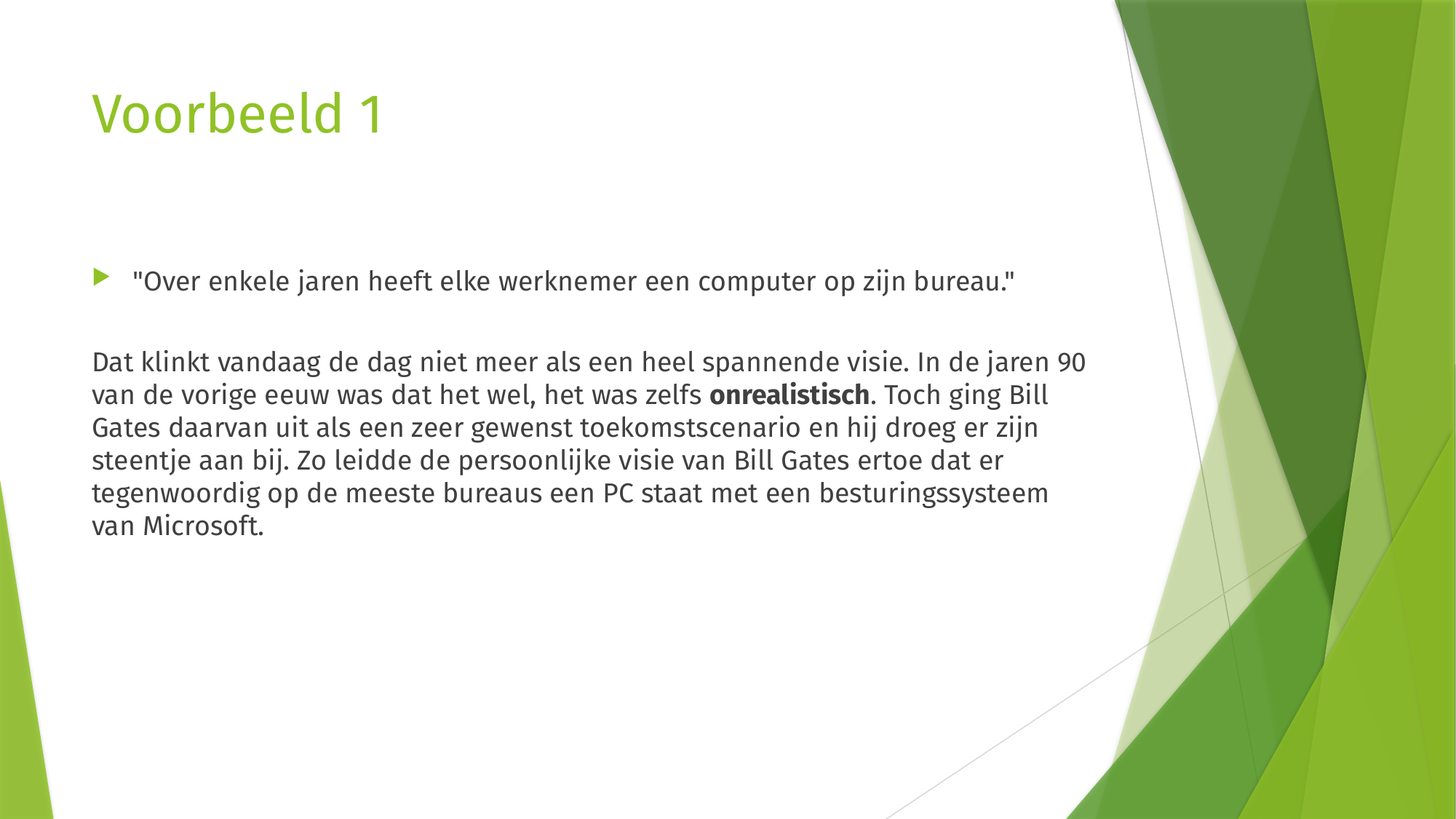

# Voorbeeld 1
"Over enkele jaren heeft elke werknemer een computer op zijn bureau."
Dat klinkt vandaag de dag niet meer als een heel spannende visie. In de jaren 90 van de vorige eeuw was dat het wel, het was zelfs onrealistisch. Toch ging Bill Gates daarvan uit als een zeer gewenst toekomstscenario en hij droeg er zijn steentje aan bij. Zo leidde de persoonlijke visie van Bill Gates ertoe dat er tegenwoordig op de meeste bureaus een PC staat met een besturingssysteem van Microsoft.